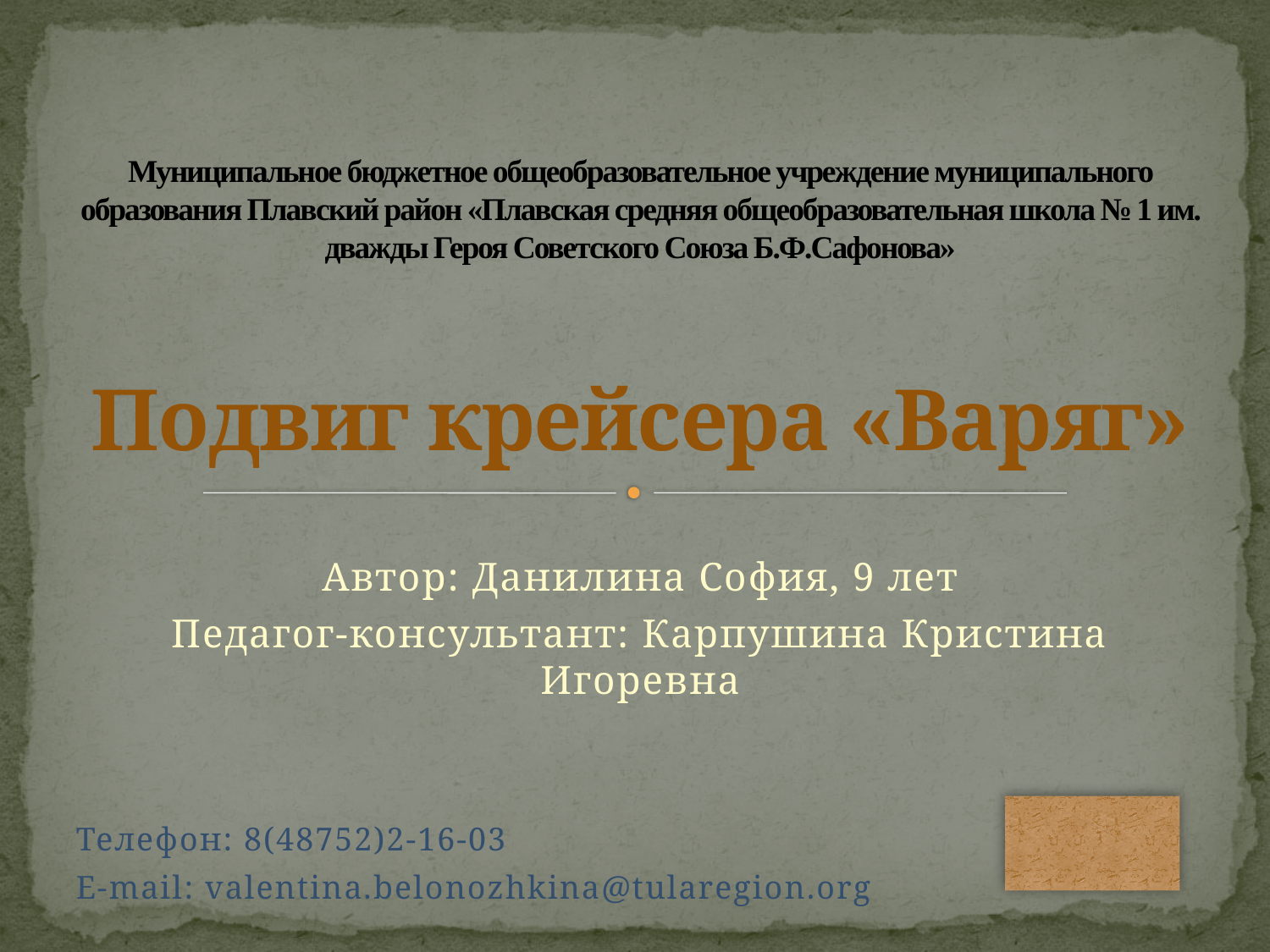

# Муниципальное бюджетное общеобразовательное учреждение муниципального образования Плавский район «Плавская средняя общеобразовательная школа № 1 им. дважды Героя Советского Союза Б.Ф.Сафонова» Подвиг крейсера «Варяг»
Автор: Данилина София, 9 лет
Педагог-консультант: Карпушина Кристина Игоревна

Телефон: 8(48752)2-16-03
E-mail: valentina.belonozhkina@tularegion.org